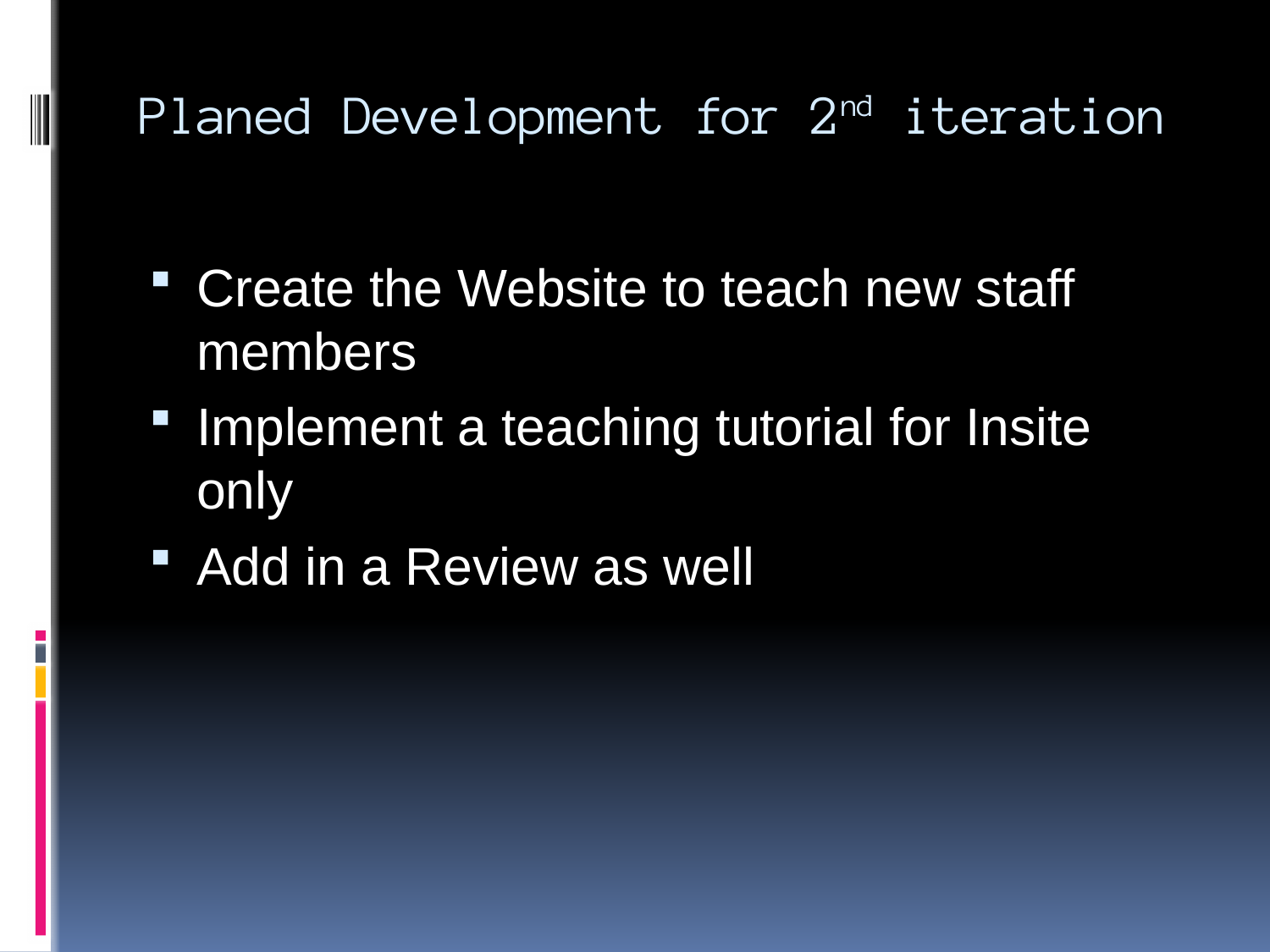

# Planed Development for 2nd iteration
Create the Website to teach new staff members
Implement a teaching tutorial for Insite only
Add in a Review as well